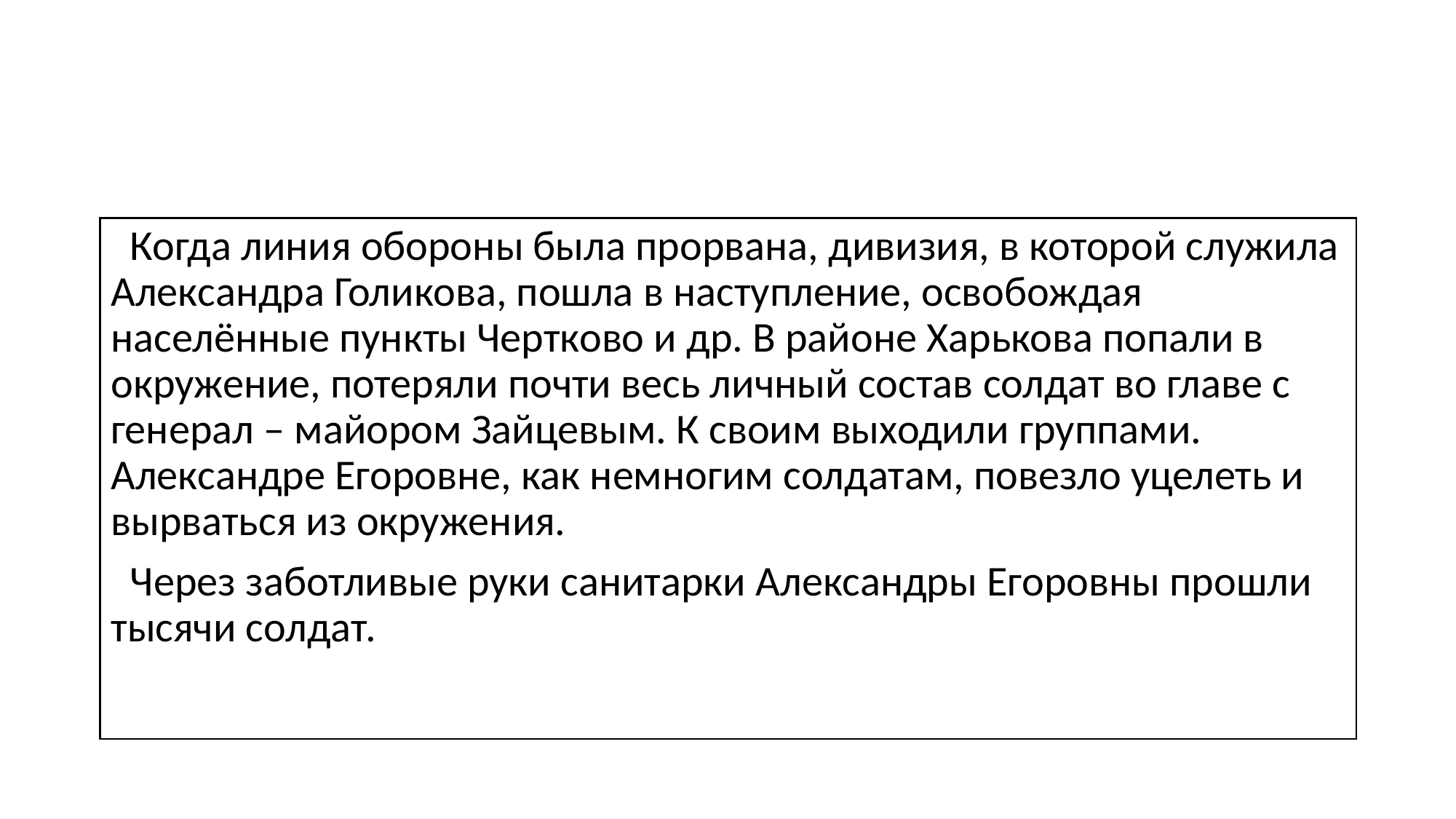

#
  Когда линия обороны была прорвана, дивизия, в которой служила Александра Голикова, пошла в наступление, освобождая населённые пункты Чертково и др. В районе Харькова попали в окружение, потеряли почти весь личный состав солдат во главе с генерал – майором Зайцевым. К своим выходили группами. Александре Егоровне, как немногим солдатам, повезло уцелеть и вырваться из окружения.
  Через заботливые руки санитарки Александры Егоровны прошли тысячи солдат.